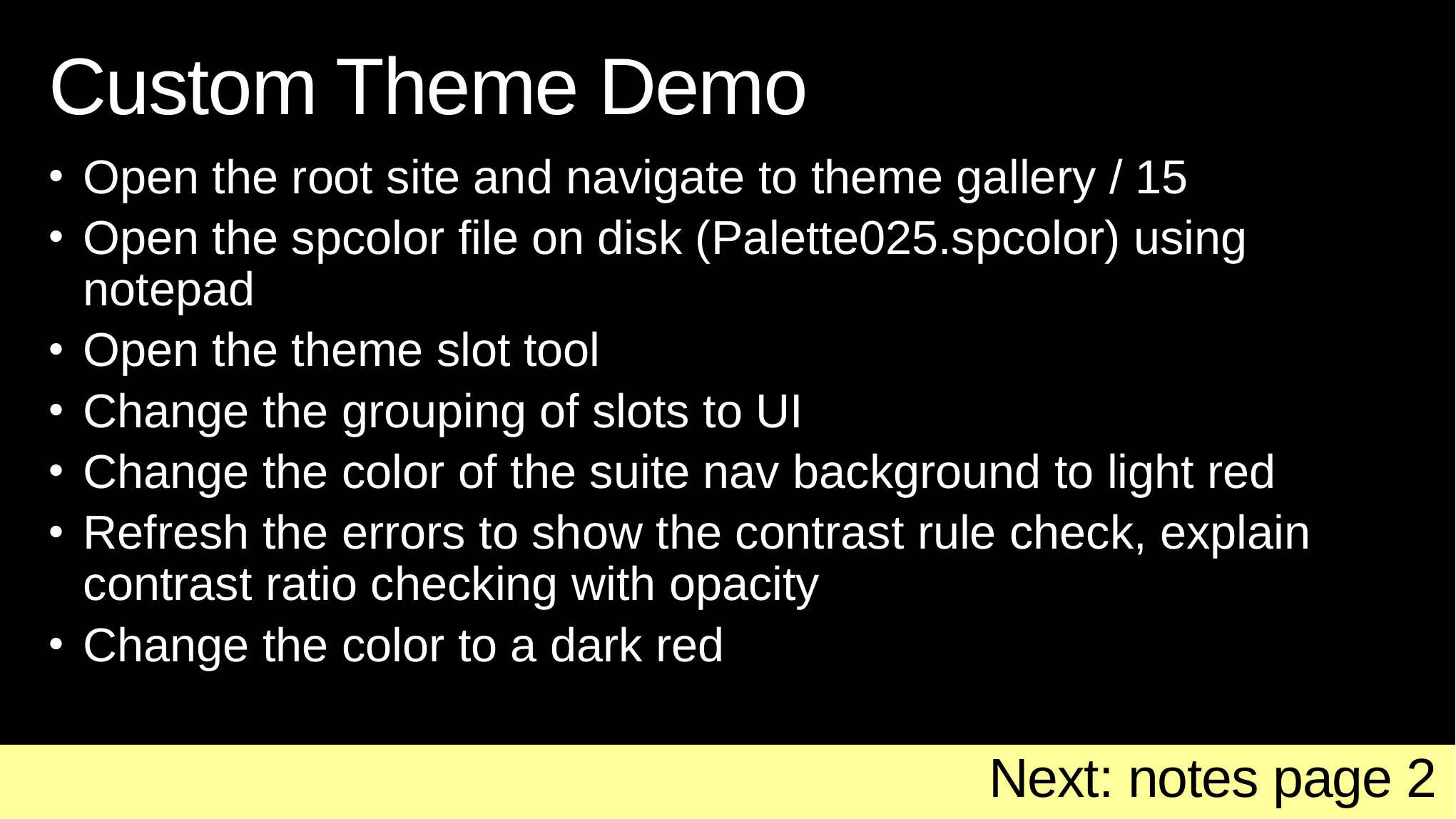

# Custom Theme Demo
Open the root site and navigate to theme gallery / 15
Open the spcolor file on disk (Palette025.spcolor) using notepad
Open the theme slot tool
Change the grouping of slots to UI
Change the color of the suite nav background to light red
Refresh the errors to show the contrast rule check, explain contrast ratio checking with opacity
Change the color to a dark red
Next: notes page 2